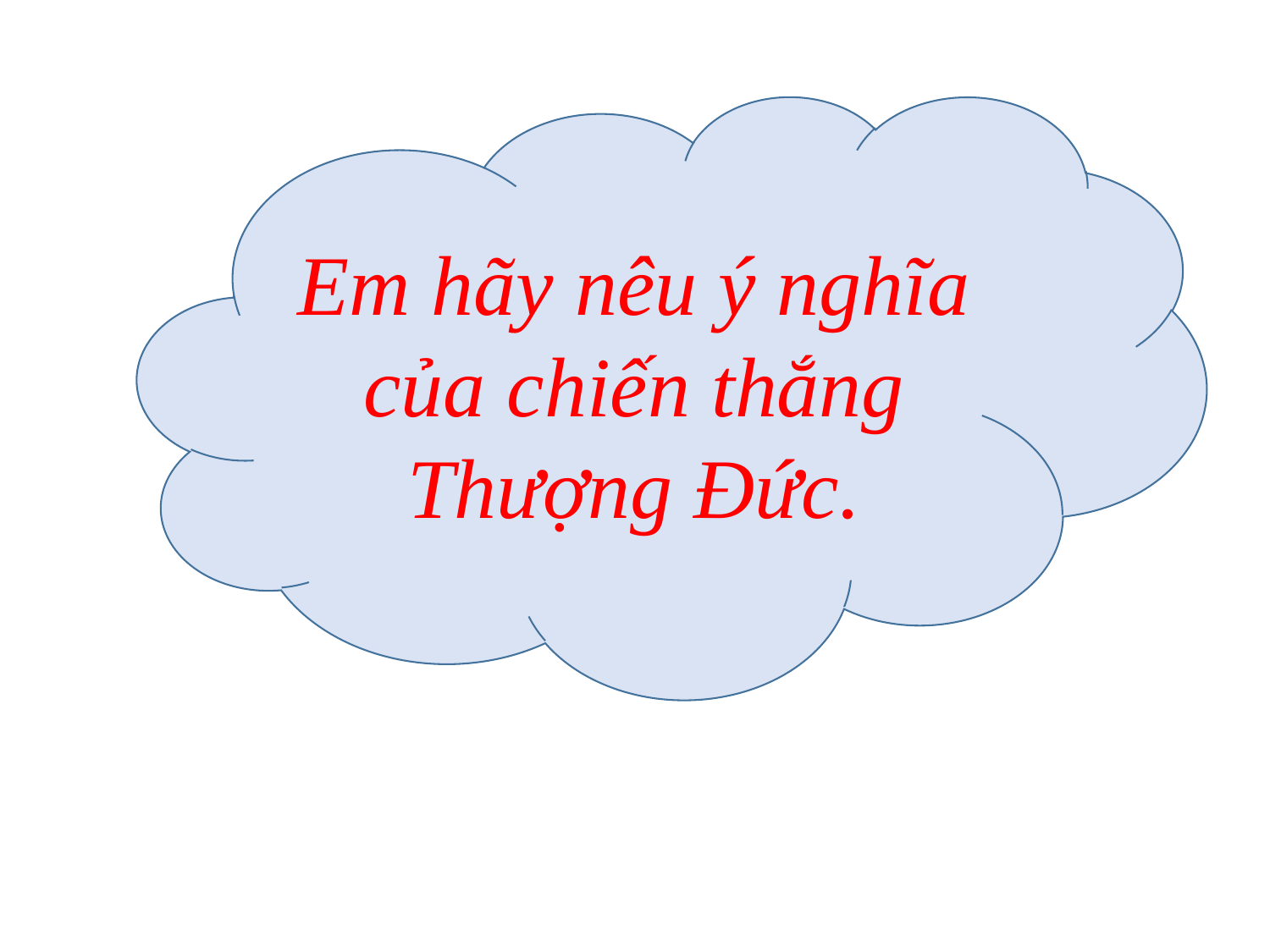

Em hãy nêu ý nghĩa của chiến thắng Thượng Đức.